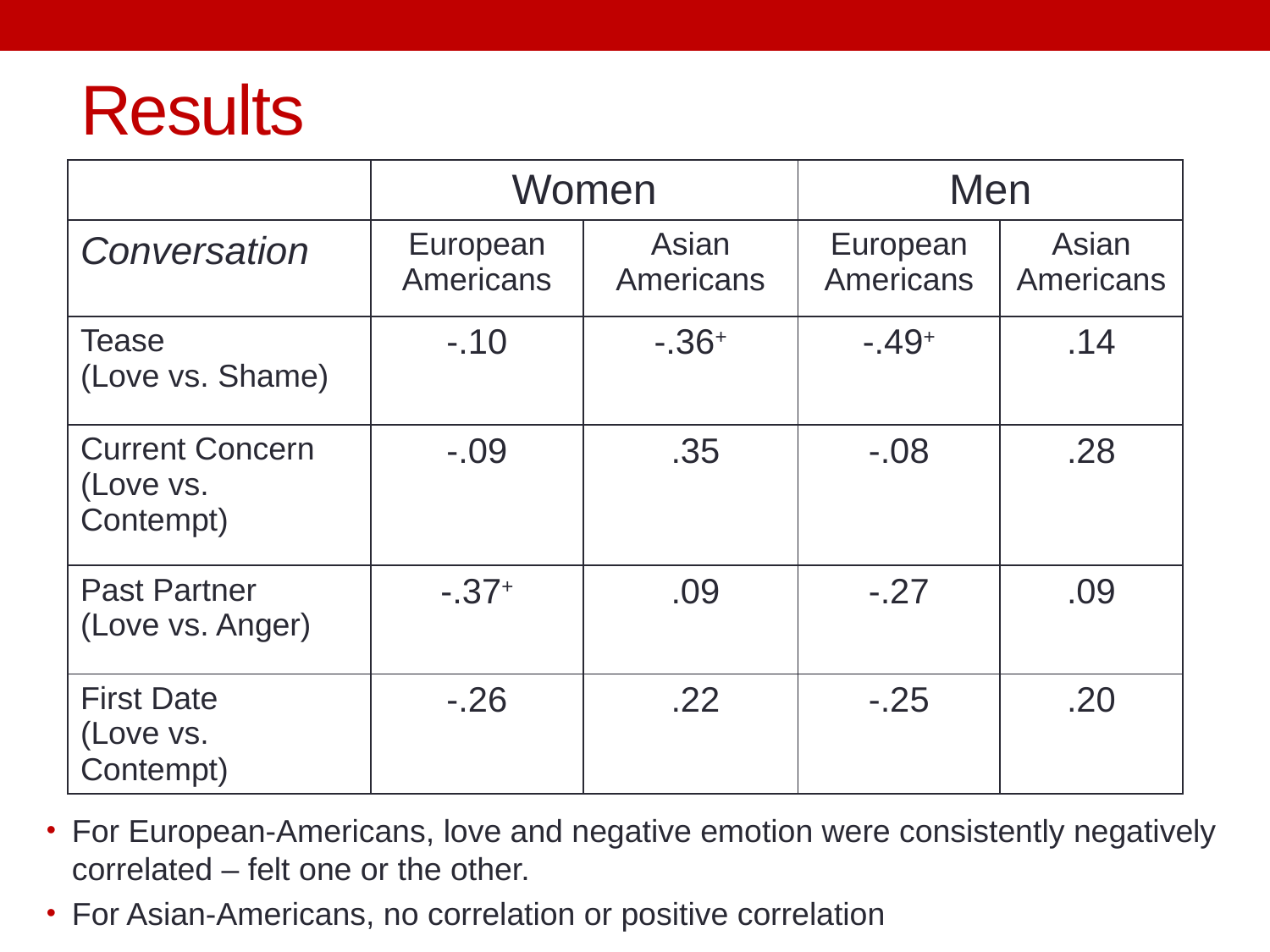

# Results
|  | Women |  | Men |  |
| --- | --- | --- | --- | --- |
| Conversation | European Americans | Asian Americans | European Americans | Asian Americans |
| Tease (Love vs. Shame) | -.10 | -.36+ | -.49+ | .14 |
| Current Concern (Love vs. Contempt) | -.09 | .35 | -.08 | .28 |
| Past Partner (Love vs. Anger) | -.37+ | .09 | -.27 | .09 |
| First Date (Love vs. Contempt) | -.26 | .22 | -.25 | .20 |
For European-Americans, love and negative emotion were consistently negatively correlated – felt one or the other.
For Asian-Americans, no correlation or positive correlation